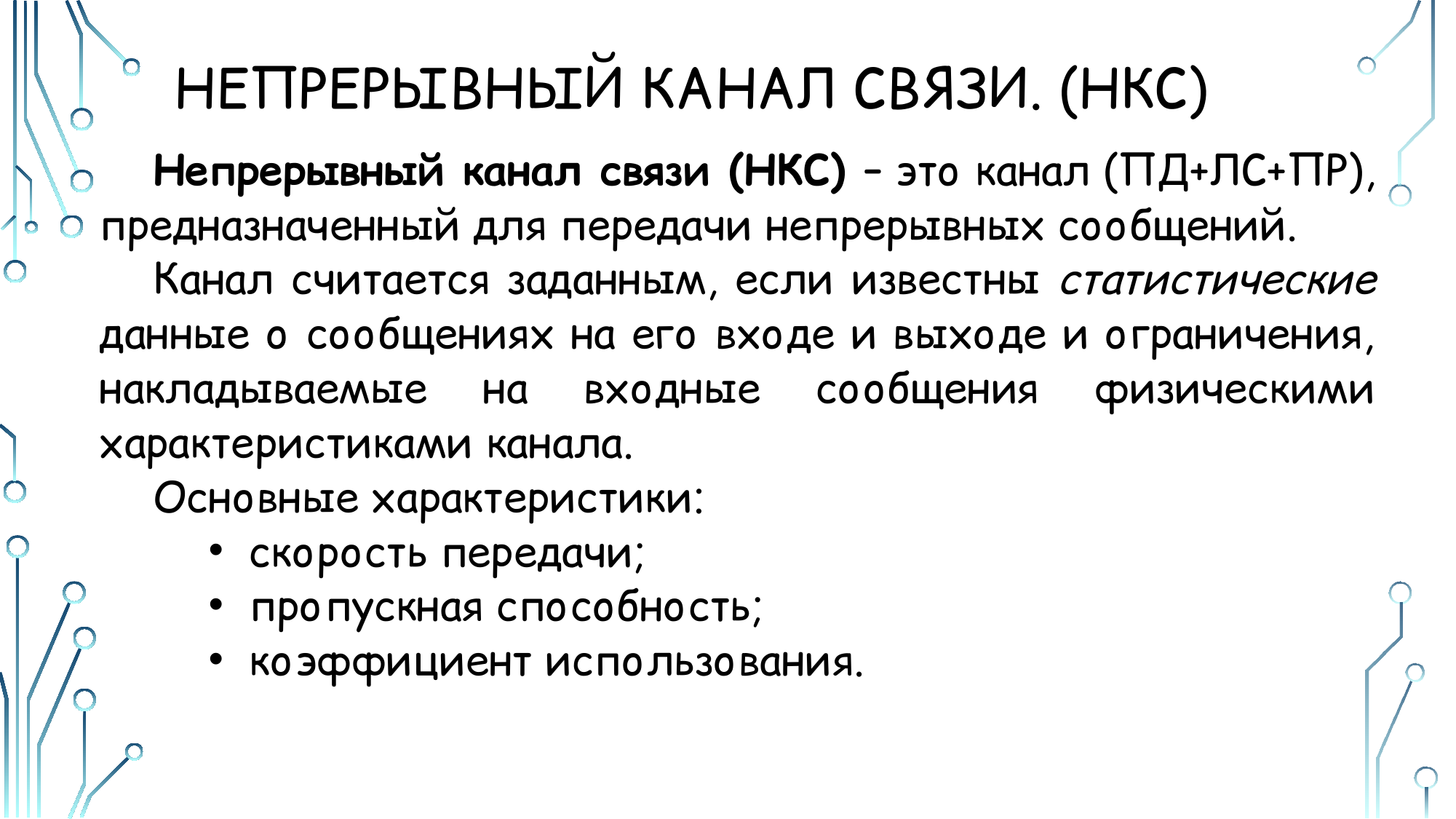

# Непрерывный канал связи. (НКС)
Непрерывный канал связи (НКС) – это канал (ПД+ЛС+ПР), предназначенный для передачи непрерывных сообщений.
Канал считается заданным, если известны статистические данные о сообщениях на его входе и выходе и ограничения, накладываемые на входные сообщения физическими характеристиками канала.
Основные характеристики:
скорость передачи;
пропускная способность;
коэффициент использования.